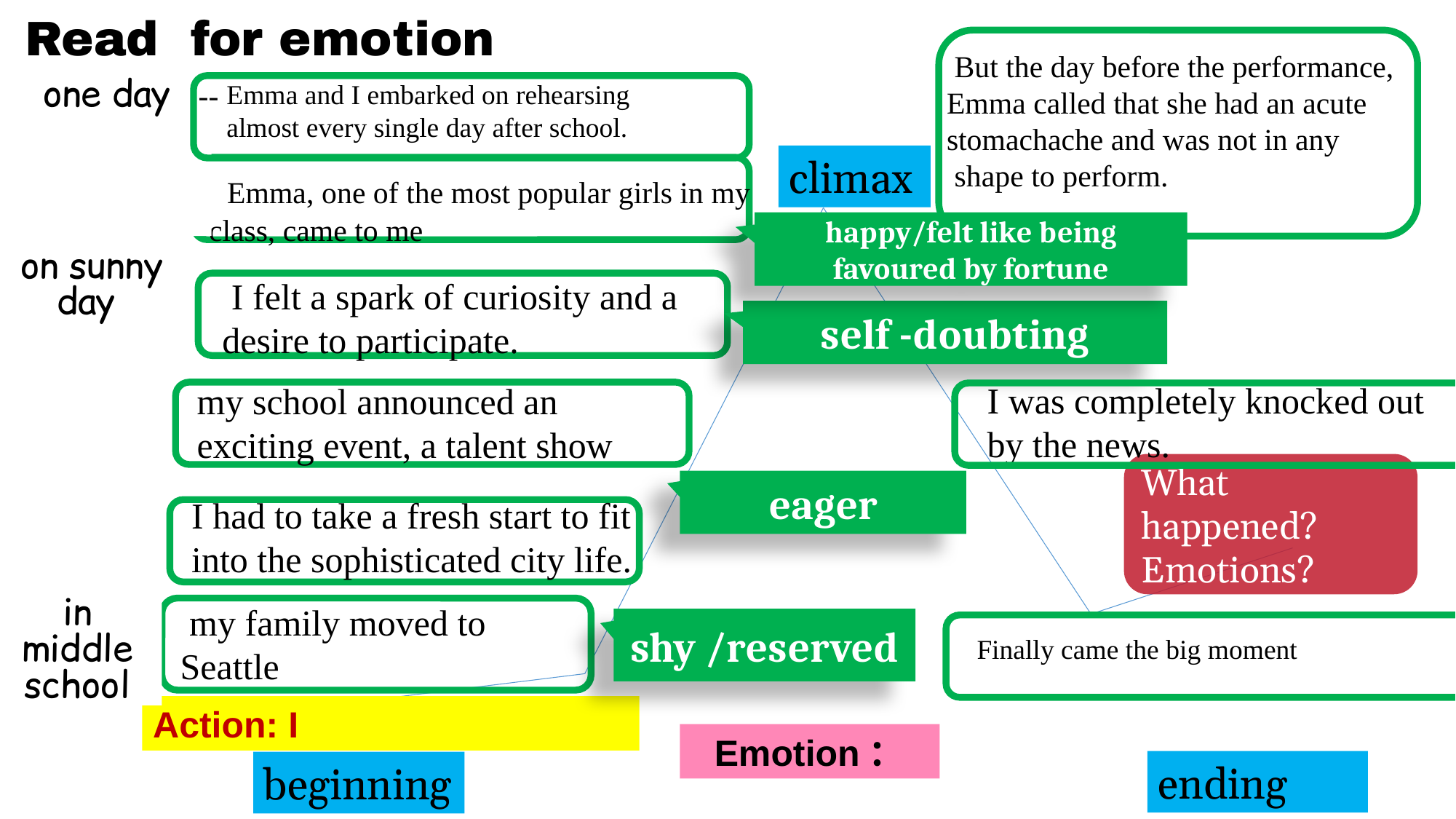

Read  for emotion

 But the day before the performance,
Emma called that she had an acute stomachache and was not in any
 shape to perform.

--
Emma and I embarked on rehearsing almost every single day after school.
one day

climax
ending
beginning

  Emma, one of the most popular girls in my class, came to me

happy/felt like being favoured by fortune
on sunny day
 I felt a spark of curiosity and a desire to participate.

 self -doubting
I was completely knocked out by the news.
my school announced an exciting event, a talent show

What happened?
Emotions?
 eager
I had to take a fresh start to fit into the sophisticated city life.

in middle school
 my family moved to Seattle

shy /reserved

Finally came the big moment
Action: I
Emotion：